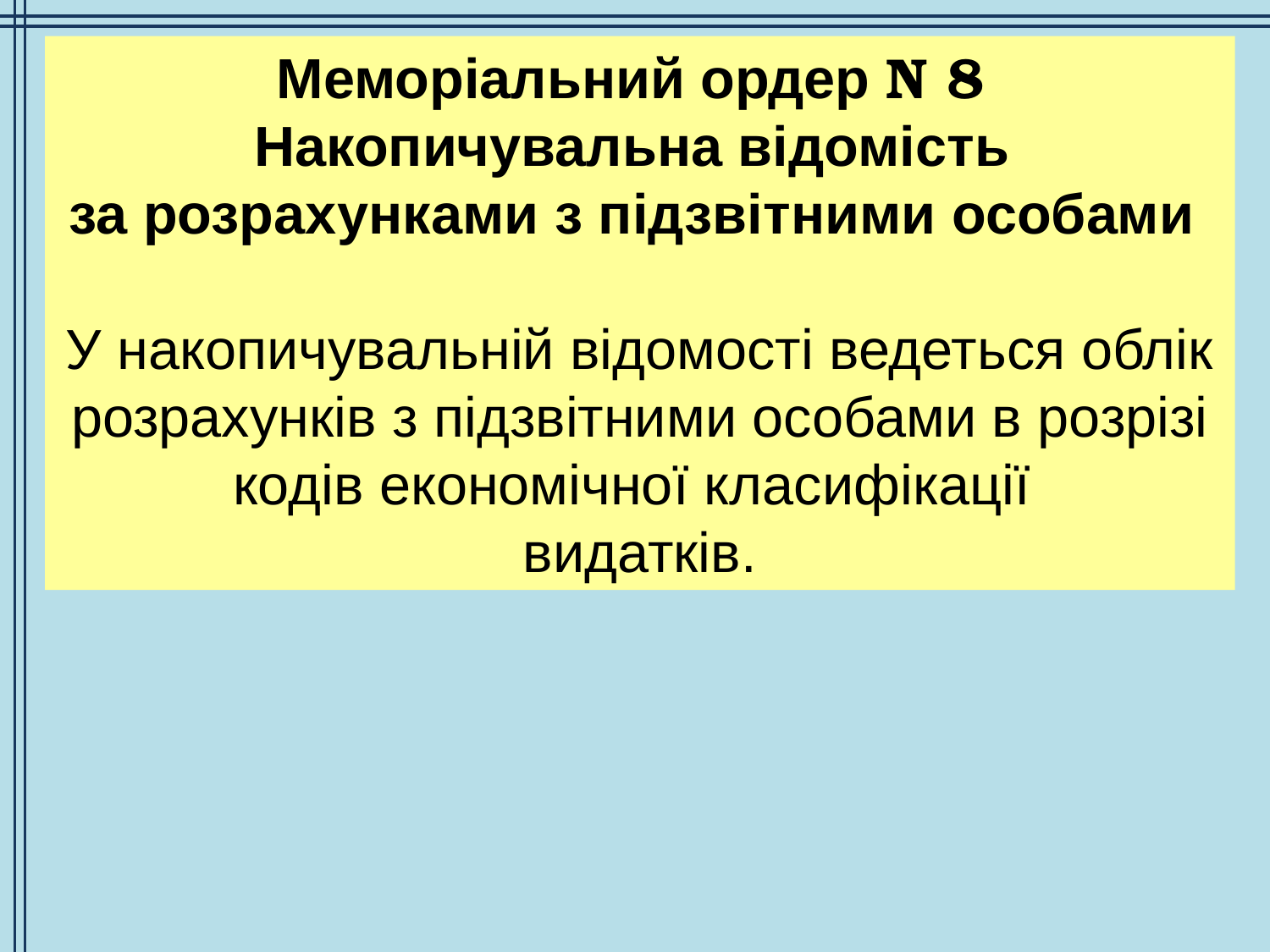

Меморіальний ордер N 8
Накопичувальна відомість
за розрахунками з підзвітними особами
У накопичувальній відомості ведеться облік розрахунків з підзвітними особами в розрізі кодів економічної класифікації
видатків.